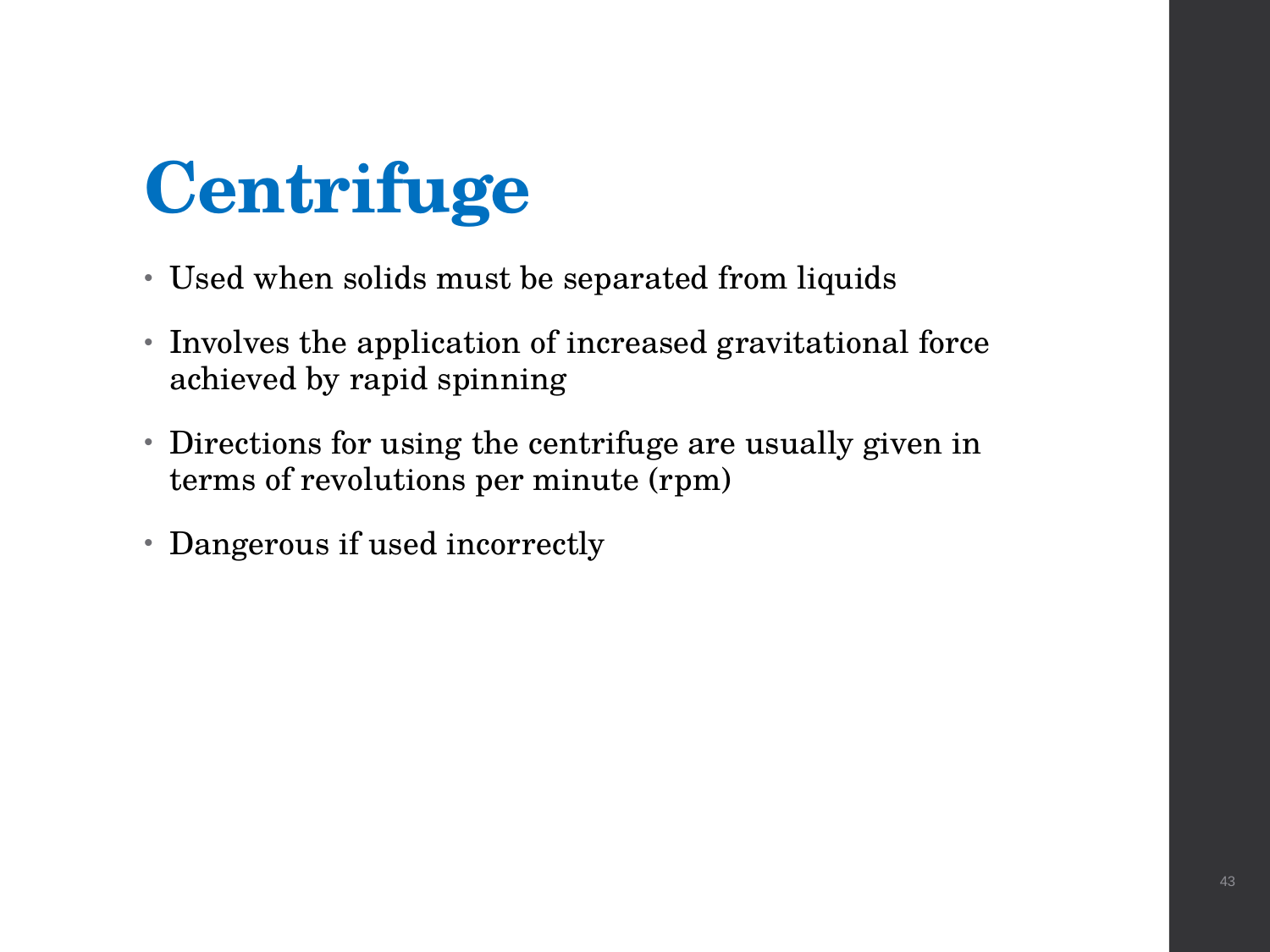

# Centrifuge
Used when solids must be separated from liquids
Involves the application of increased gravitational force achieved by rapid spinning
Directions for using the centrifuge are usually given in terms of revolutions per minute (rpm)
Dangerous if used incorrectly
 43